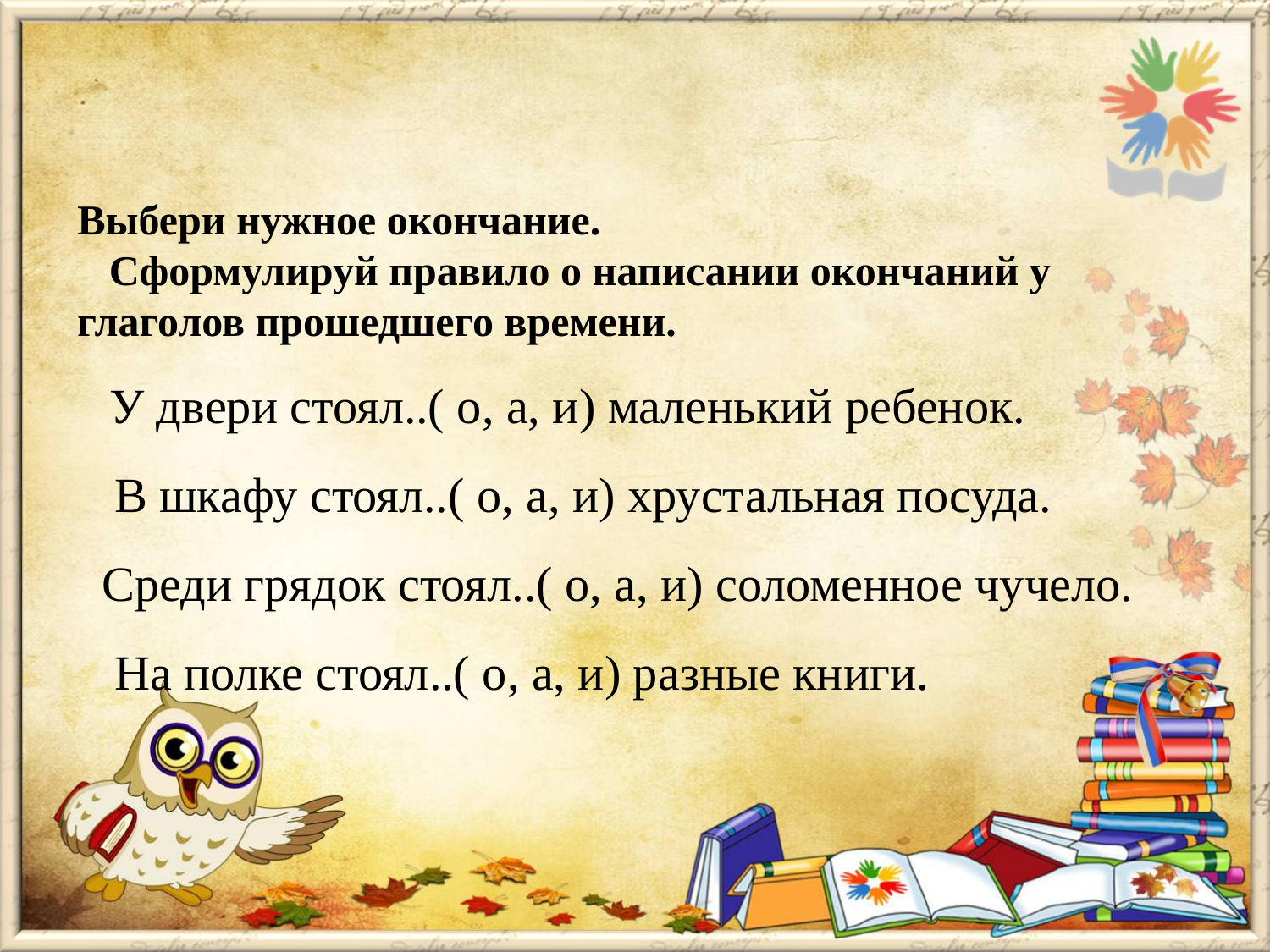

#
Выбери нужное окончание.
   Сформулируй правило о написании окончаний у глаголов прошедшего времени.
    У двери стоял..( о, а, и) маленький ребенок.
   В шкафу стоял..( о, а, и) хрустальная посуда.
  Среди грядок стоял..( о, а, и) соломенное чучело.
   На полке стоял..( о, а, и) разные книги.